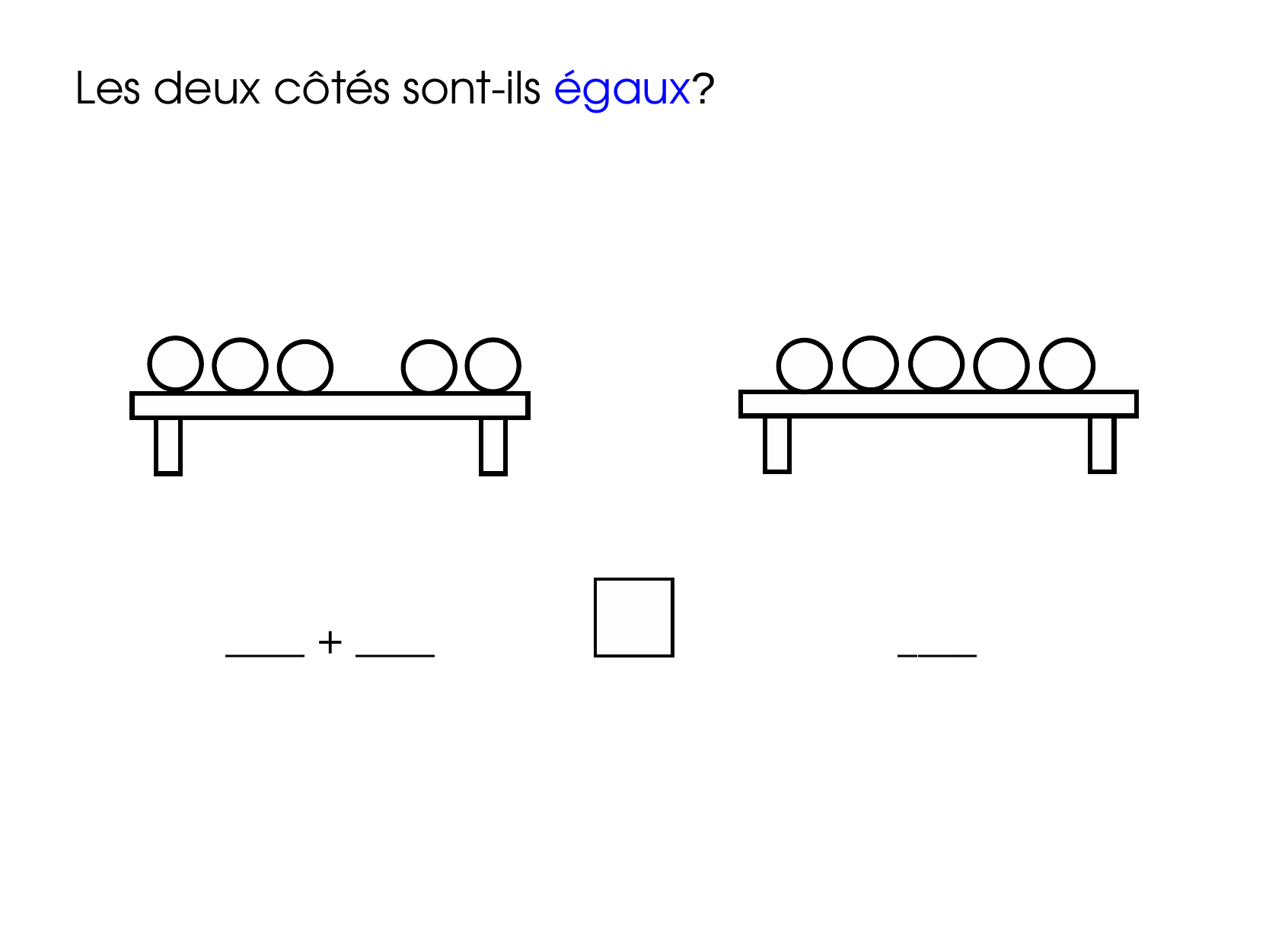

Les deux côtés sont-ils égaux?

____ + ____
____